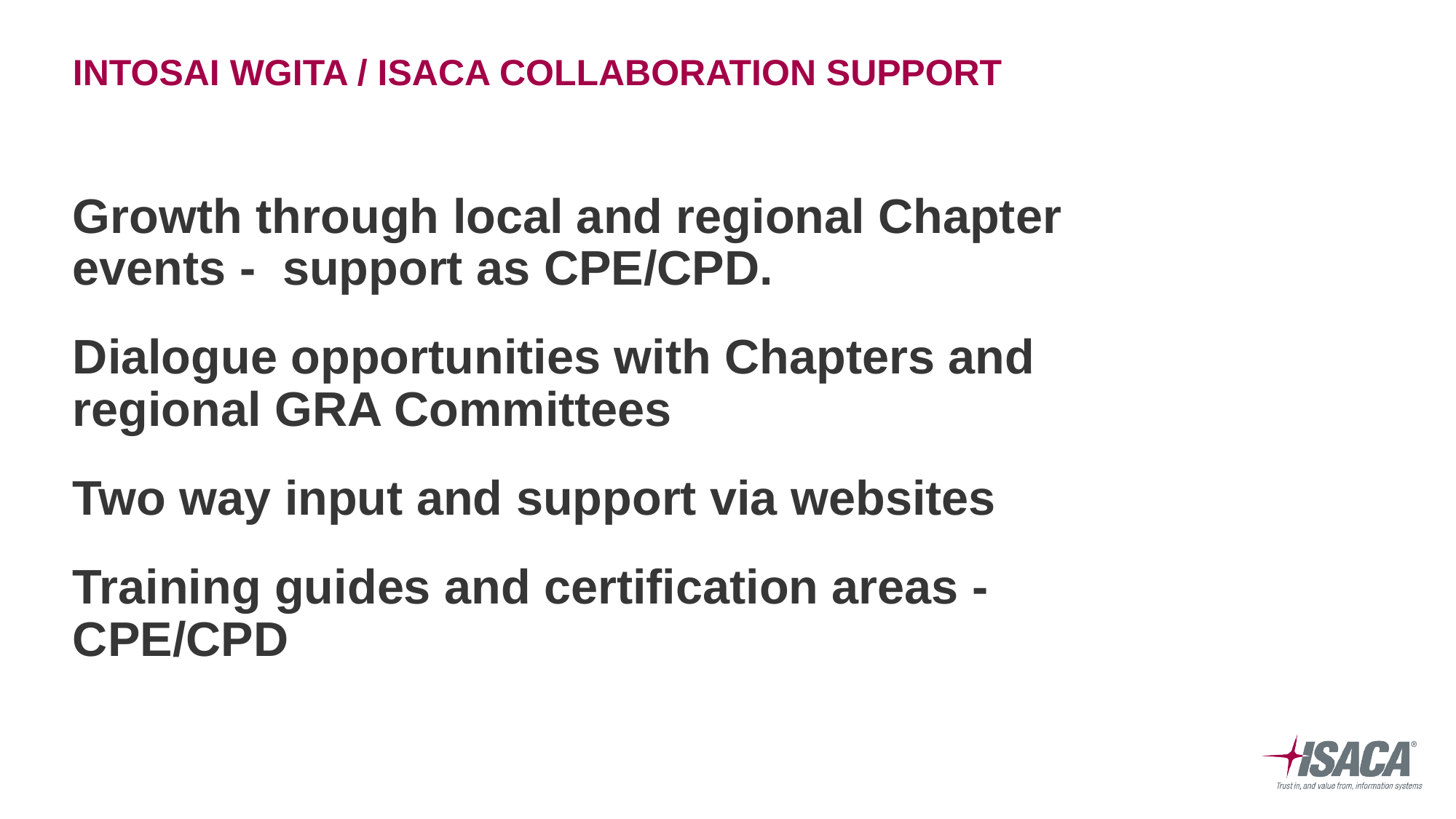

# INTOSAi WGITA / Isaca Collaboration Support
Growth through local and regional Chapter events -  support as CPE/CPD.
Dialogue opportunities with Chapters and regional GRA Committees
Two way input and support via websites
Training guides and certification areas - CPE/CPD